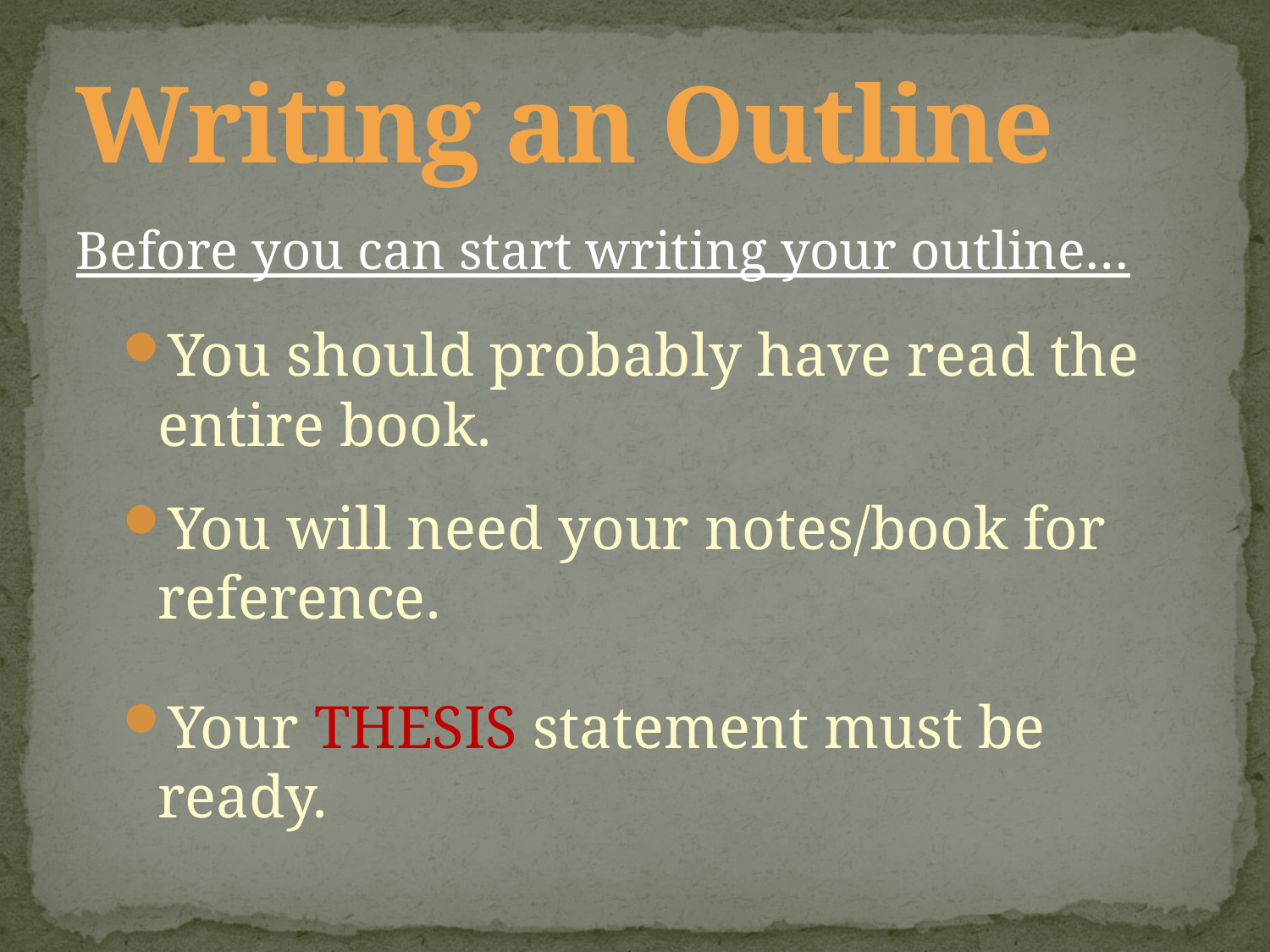

# Writing an Outline
Before you can start writing your outline…

You should probably have read the entire book.

You will need your notes/book for reference.

Your THESIS statement must be ready.